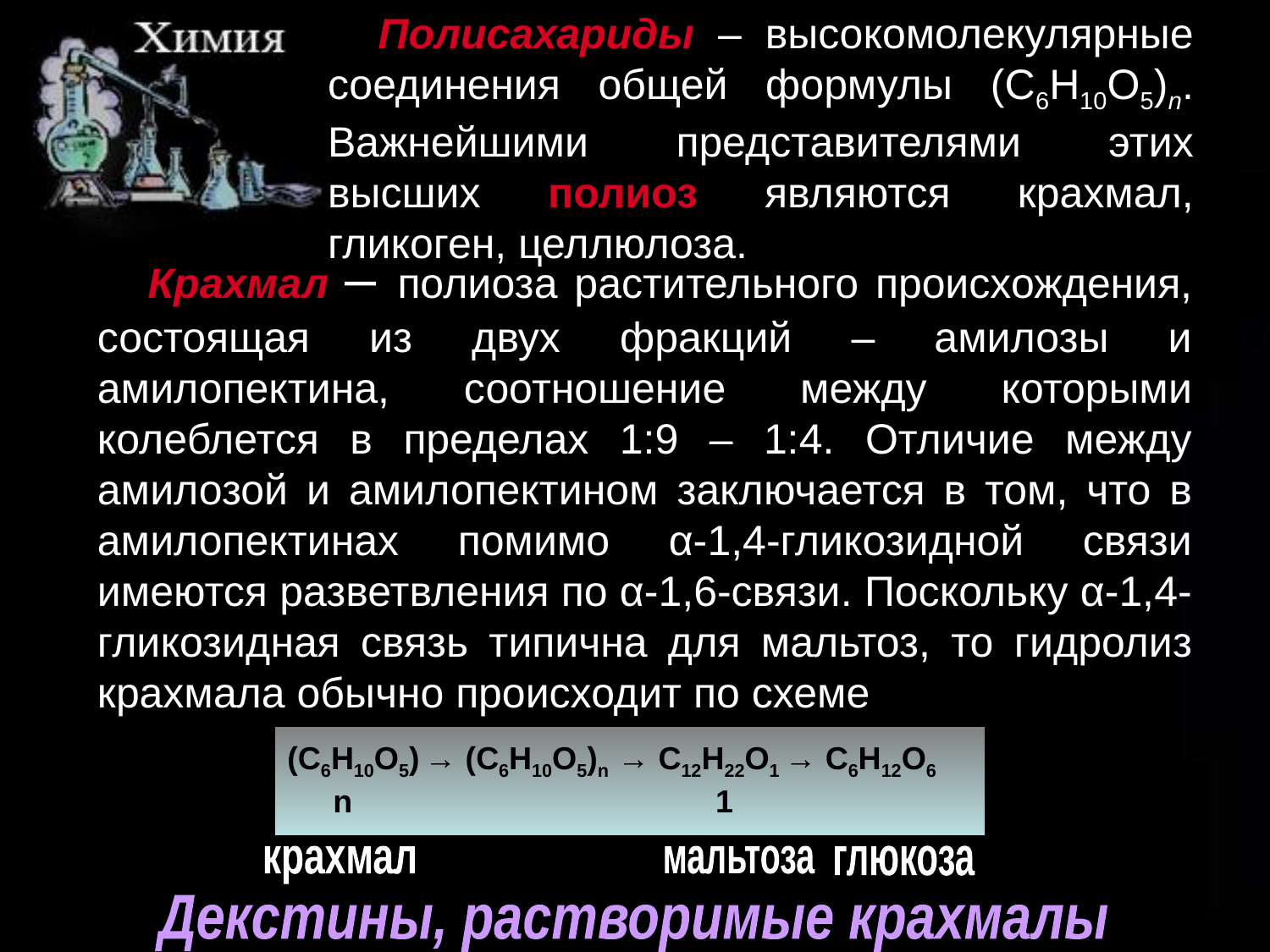

Полисахариды – высокомолекулярные соединения общей формулы (C6H10O5)n. Важнейшими представителями этих высших полиоз являются крахмал, гликоген, целлюлоза.
Крахмал – полиоза растительного происхождения, состоящая из двух фракций – амилозы и амилопектина, соотношение между которыми колеблется в пределах 1:9 – 1:4. Отличие между амилозой и амилопектином заключается в том, что в амилопектинах помимо α-1,4-гликозидной связи имеются разветвления по α-1,6-связи. Поскольку α-1,4-гликозидная связь типична для мальтоз, то гидролиз крахмала обычно происходит по схеме
(С6H10O5) → (С6H10O5)n → C12H22O1 → C6H12O6
         n                                         1
крахмал
мальтоза
глюкоза
Декстины, растворимые крахмалы